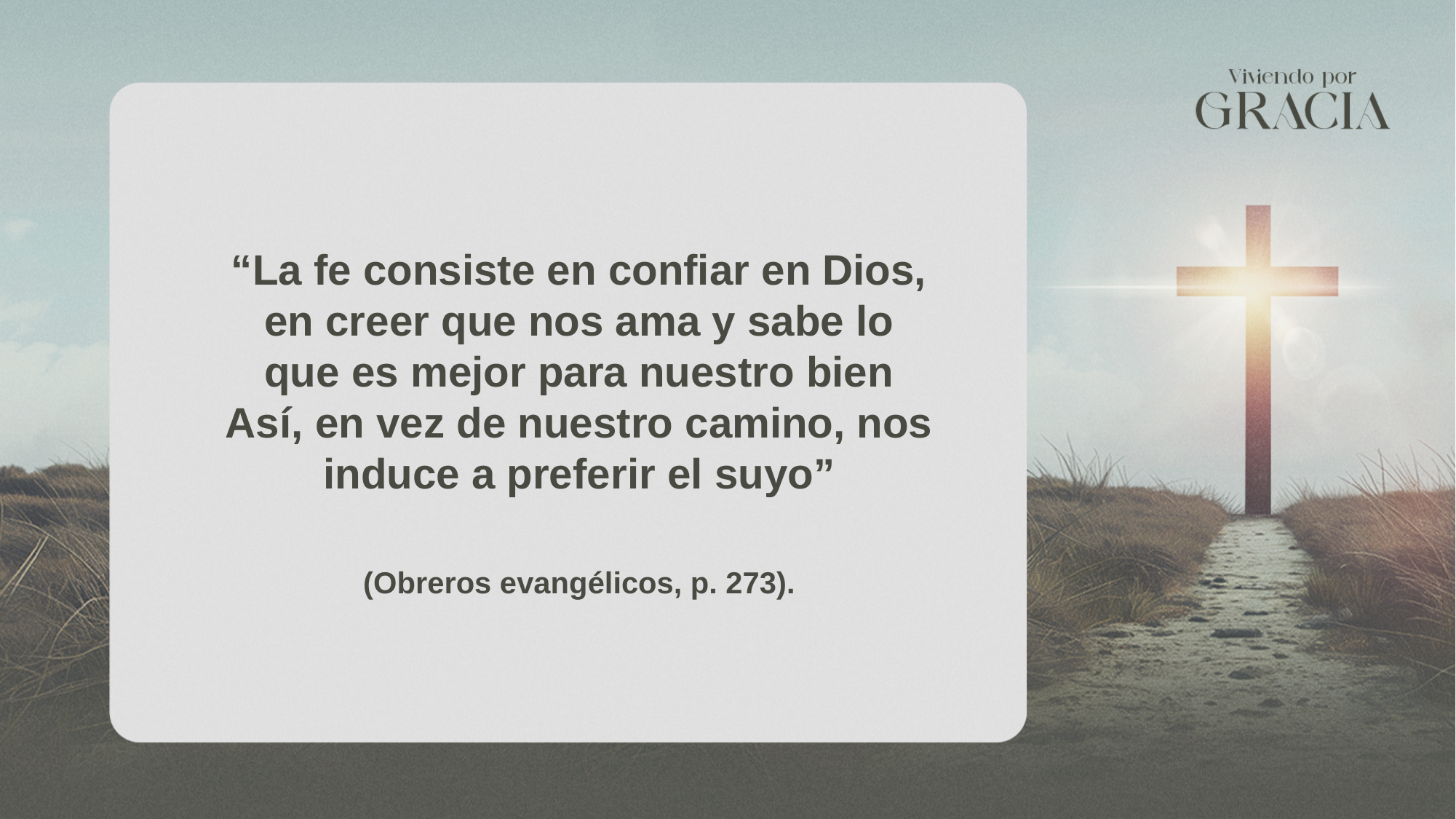

“La fe consiste en confiar en Dios, en creer que nos ama y sabe lo que es mejor para nuestro bien Así, en vez de nuestro camino, nos induce a preferir el suyo”
(Obreros evangélicos, p. 273).